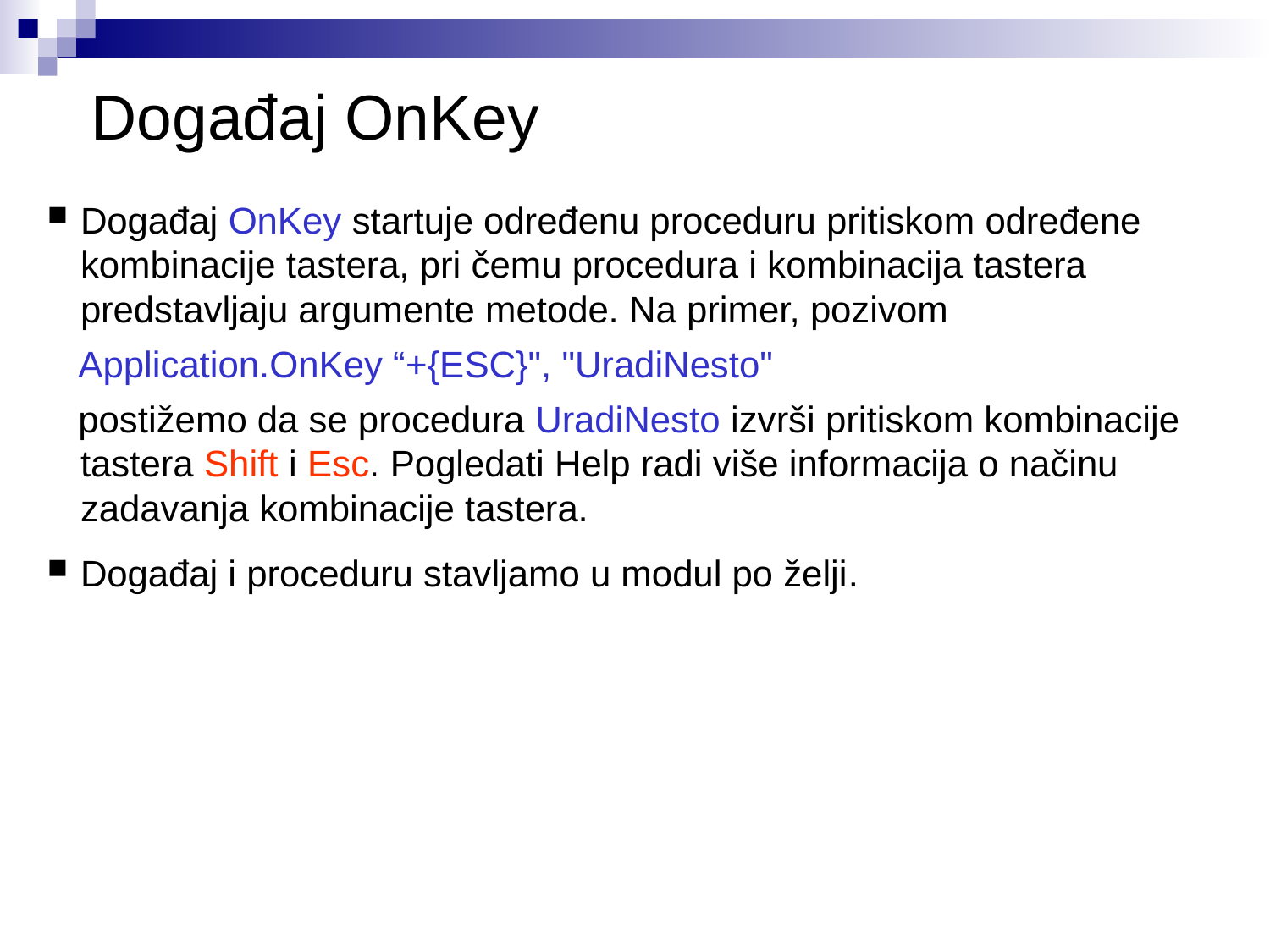

# Događaj OnKey
Događaj OnKey startuje određenu proceduru pritiskom određene kombinacije tastera, pri čemu procedura i kombinacija tastera predstavljaju argumente metode. Na primer, pozivom
   Application.OnKey “+{ESC}", "UradiNesto"
   postižemo da se procedura UradiNesto izvrši pritiskom kombinacije tastera Shift i Esc. Pogledati Help radi više informacija o načinu zadavanja kombinacije tastera.
Događaj i proceduru stavljamo u modul po želji.